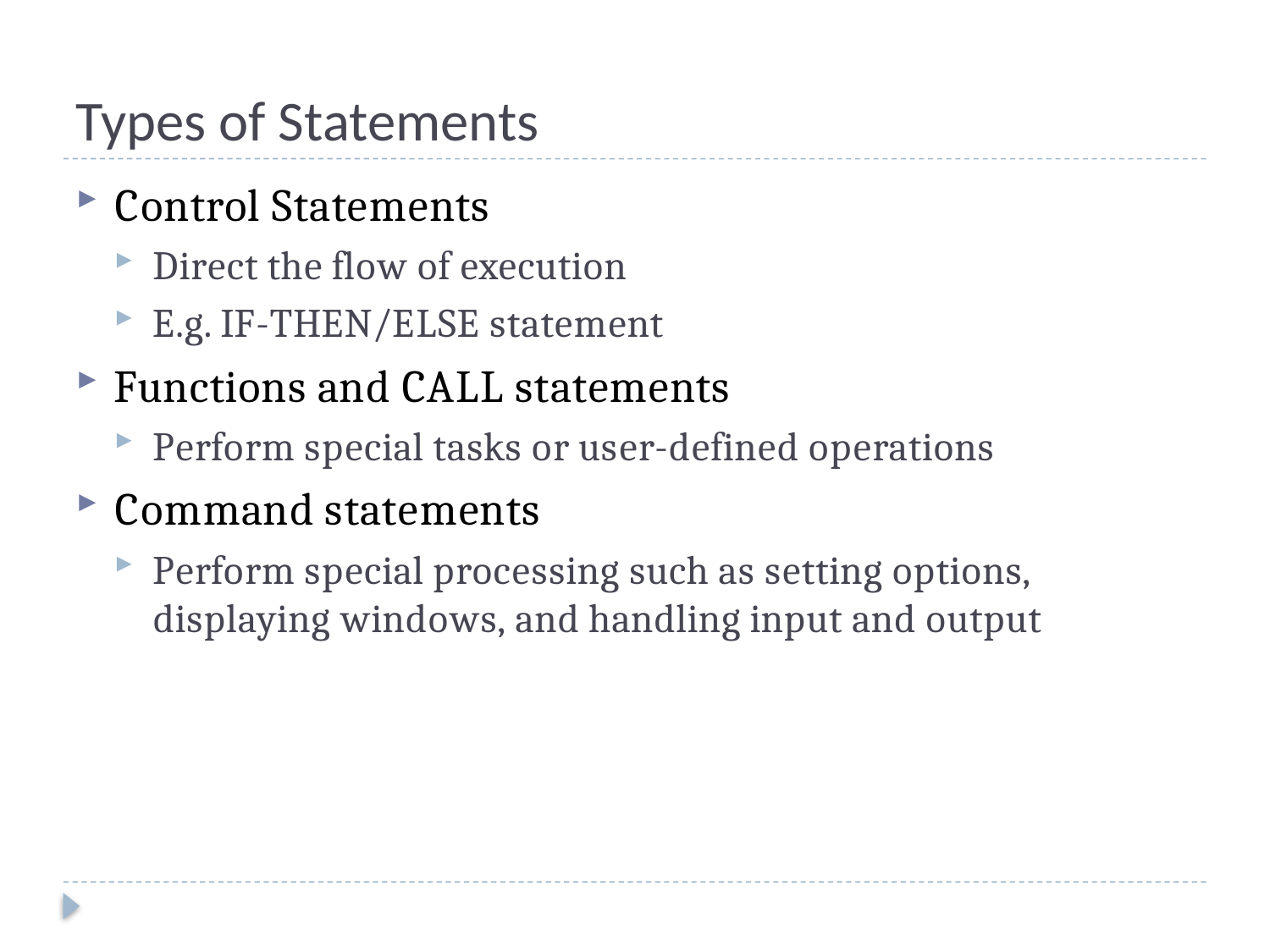

# Types of Statements
Control Statements
Direct the flow of execution
E.g. IF-THEN/ELSE statement
Functions and CALL statements
Perform special tasks or user-defined operations
Command statements
Perform special processing such as setting options, displaying windows, and handling input and output